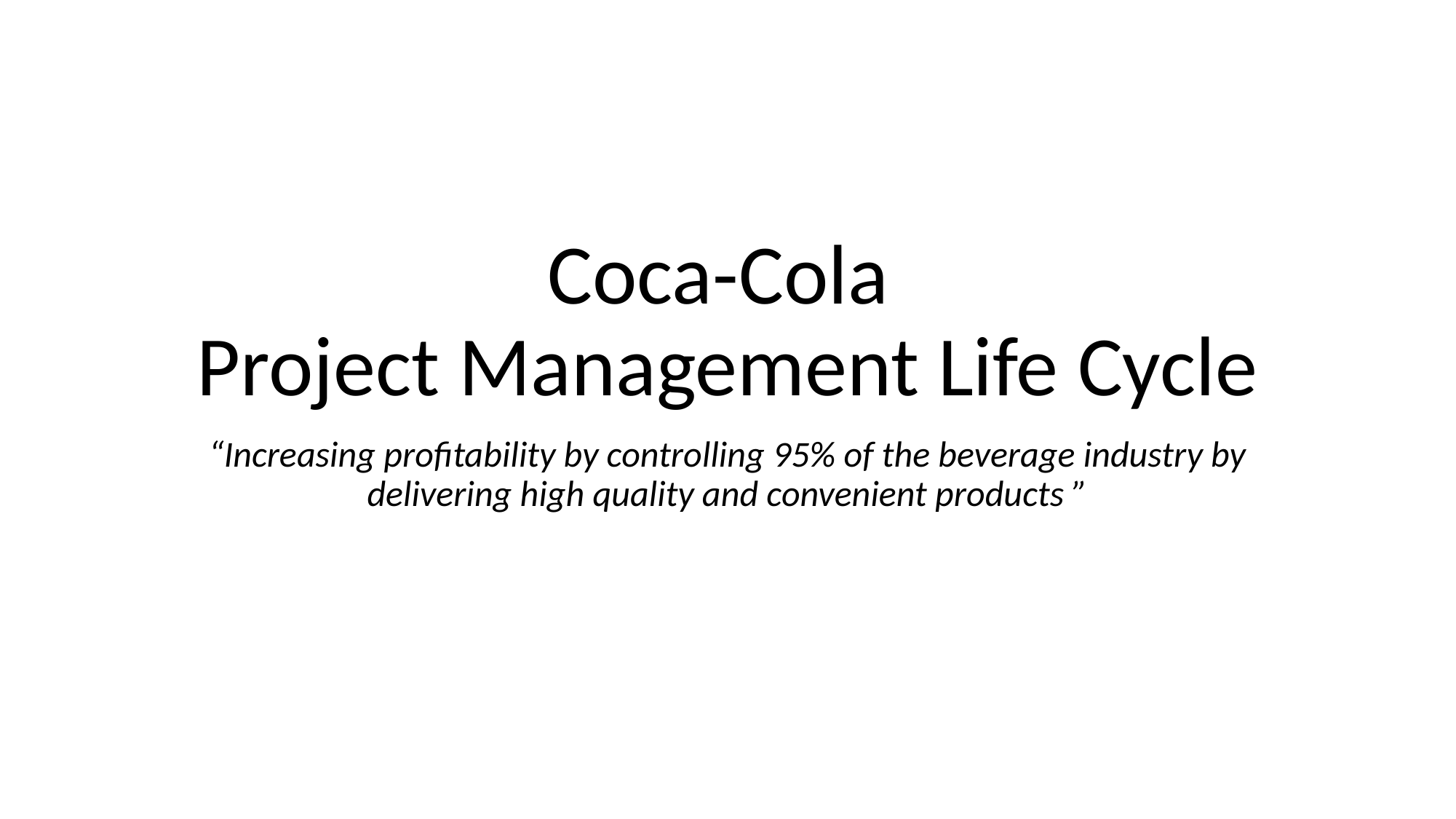

# Coca-Cola Project Management Life Cycle
“Increasing profitability by controlling 95% of the beverage industry by delivering high quality and convenient products ”